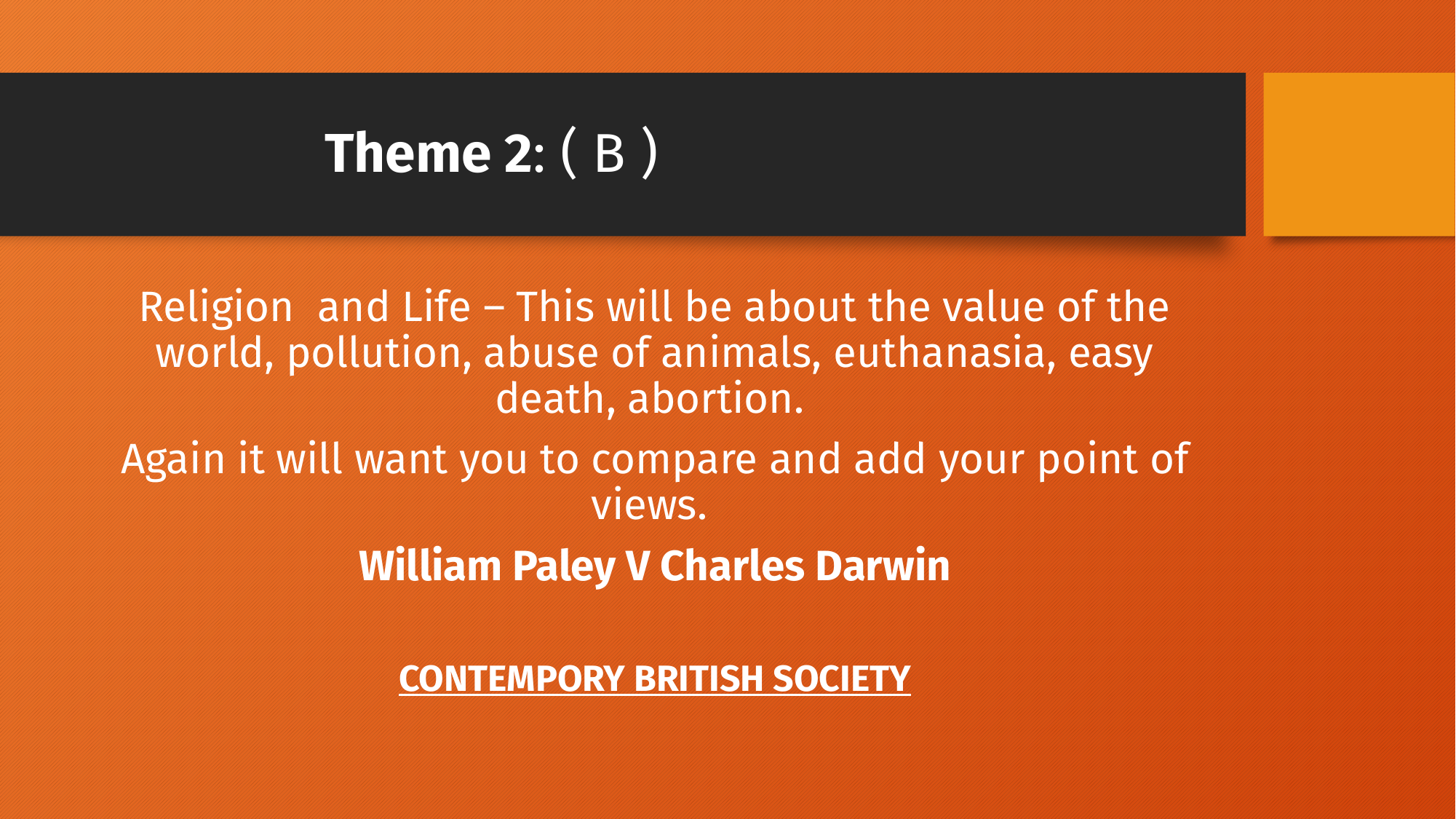

# Theme 2: ( B )
Religion  and Life – This will be about the value of the world, pollution, abuse of animals, euthanasia, easy death, abortion.
Again it will want you to compare and add your point of views.
William Paley V Charles Darwin

CONTEMPORY BRITISH SOCIETY